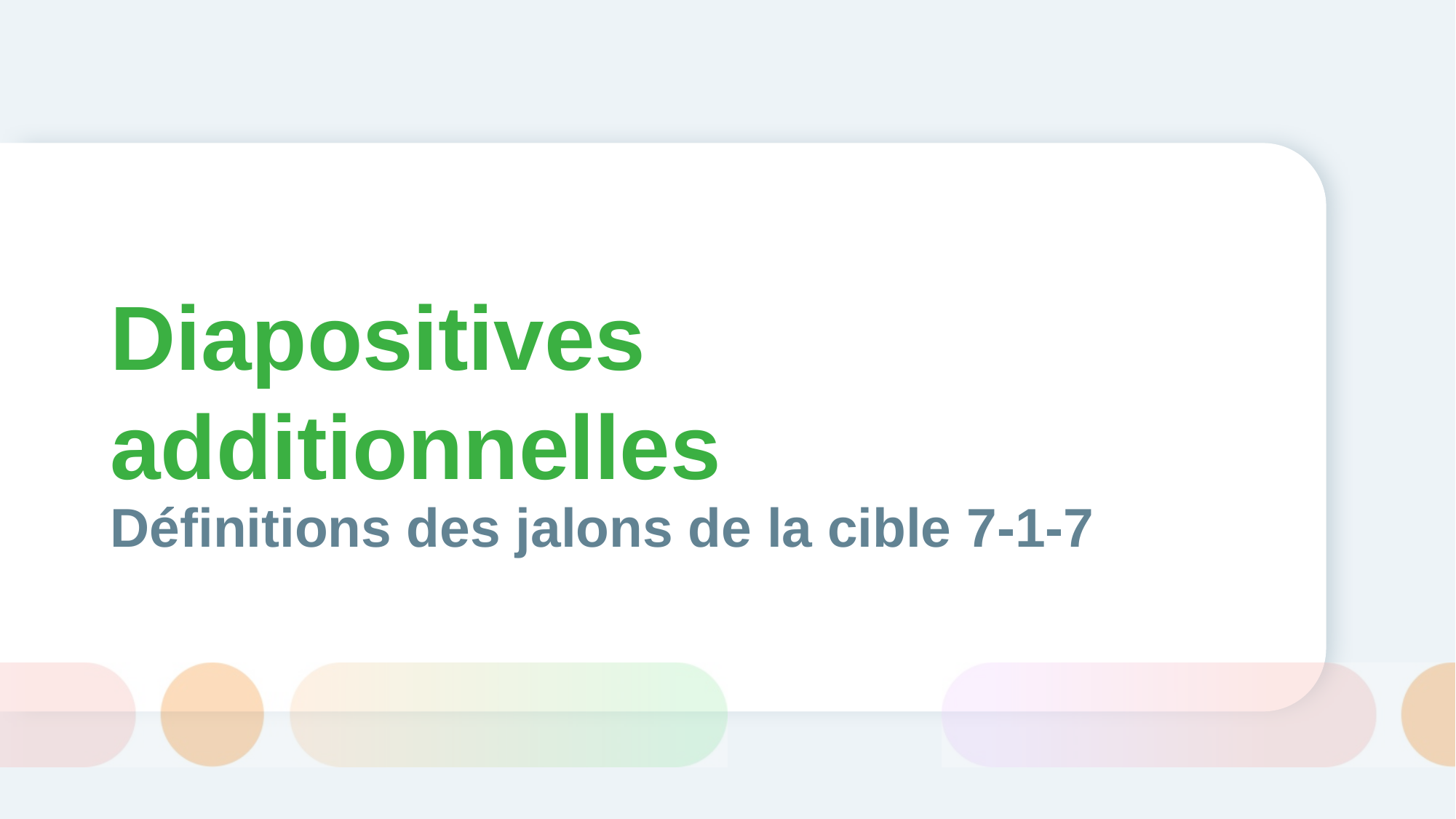

# Diapositives additionnelles
Définitions des jalons de la cible 7-1-7